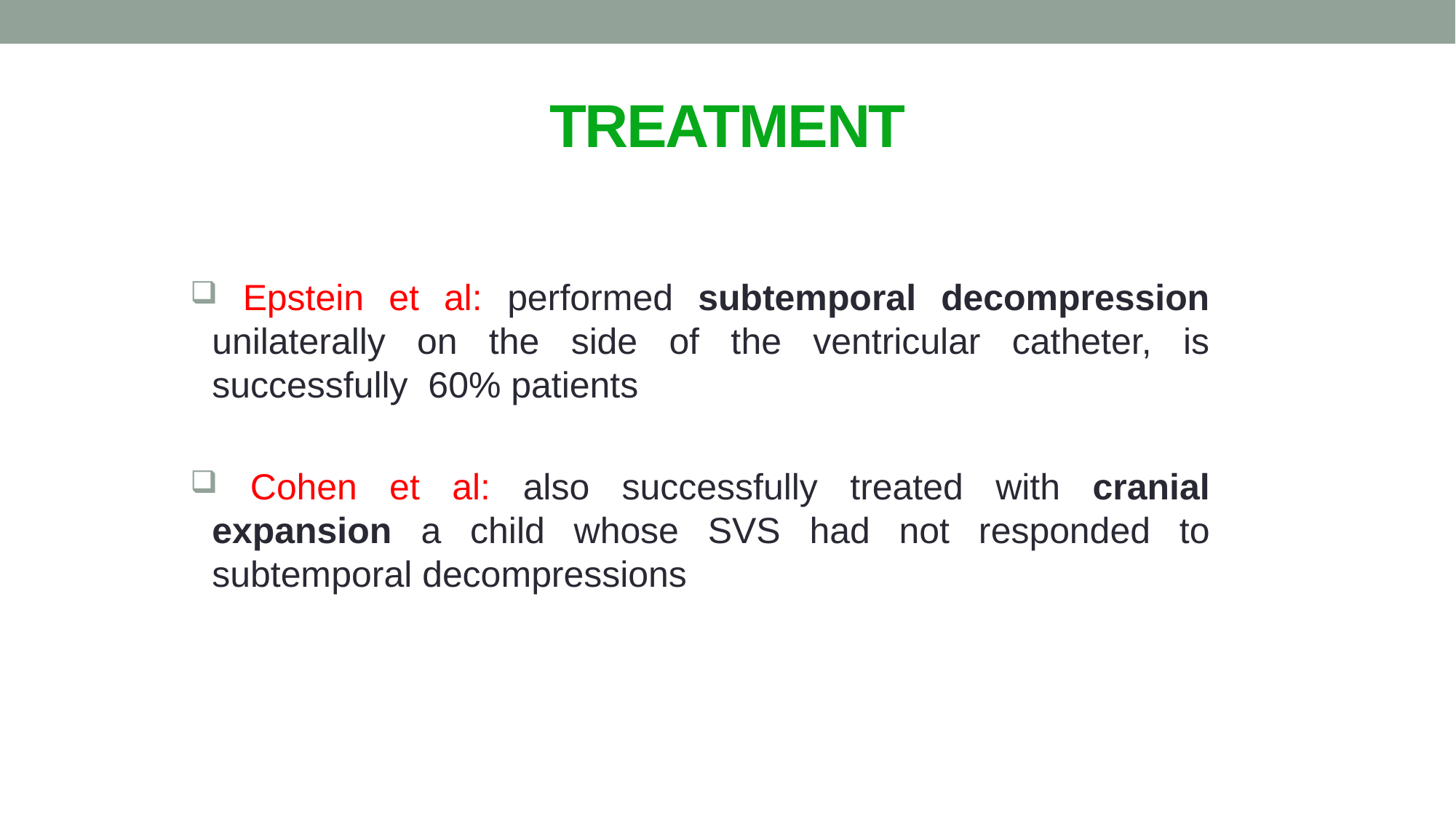

# TREATMENT

 Epstein et al: performed subtemporal decompression unilaterally on the side of the ventricular catheter, is successfully  60% patients

 Cohen et al: also successfully treated with cranial expansion a child whose SVS had not responded to subtemporal decompressions